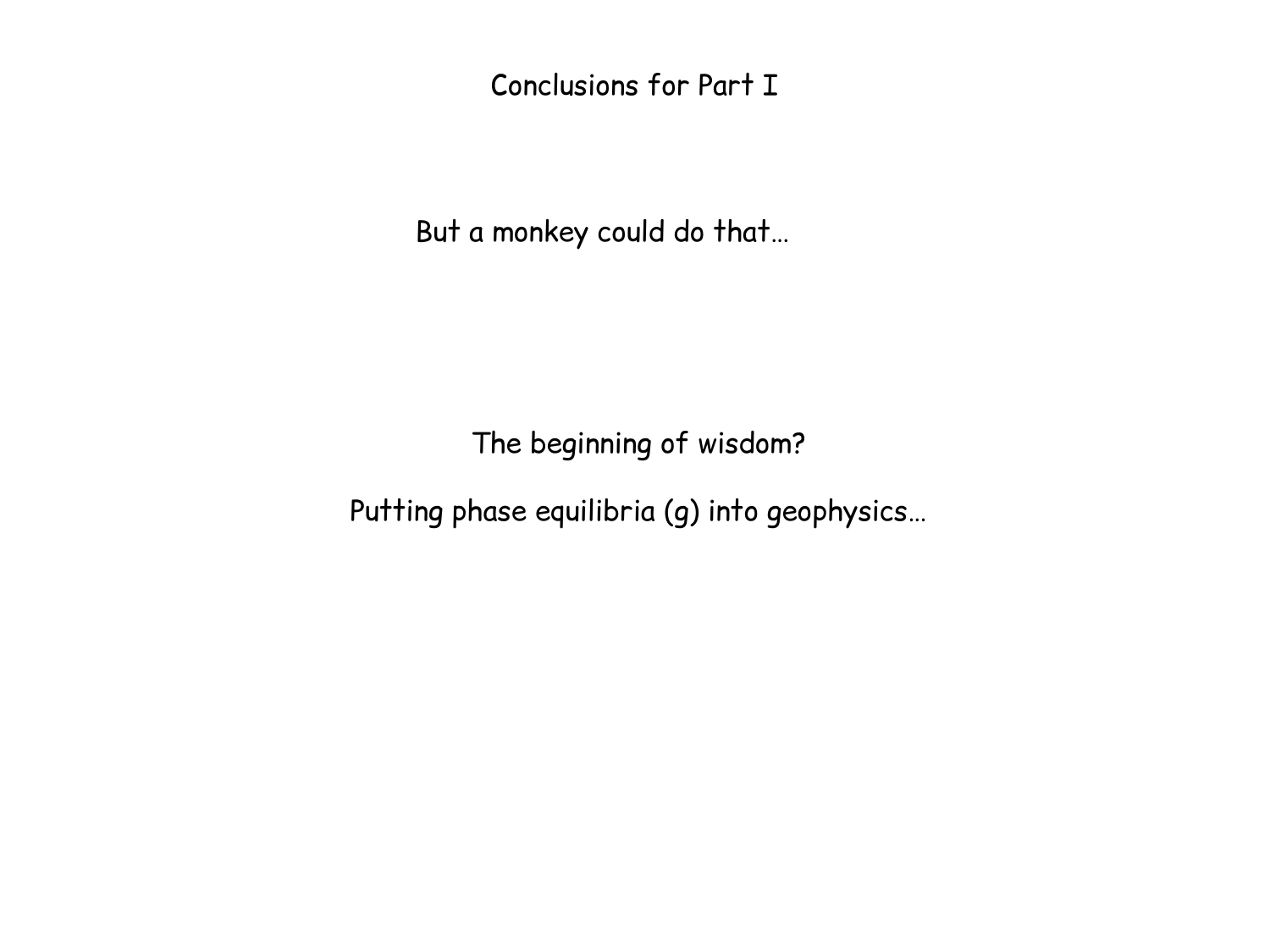

# Conclusions for Part I
But a monkey could do that…
The beginning of wisdom?
Putting phase equilibria (g) into geophysics…